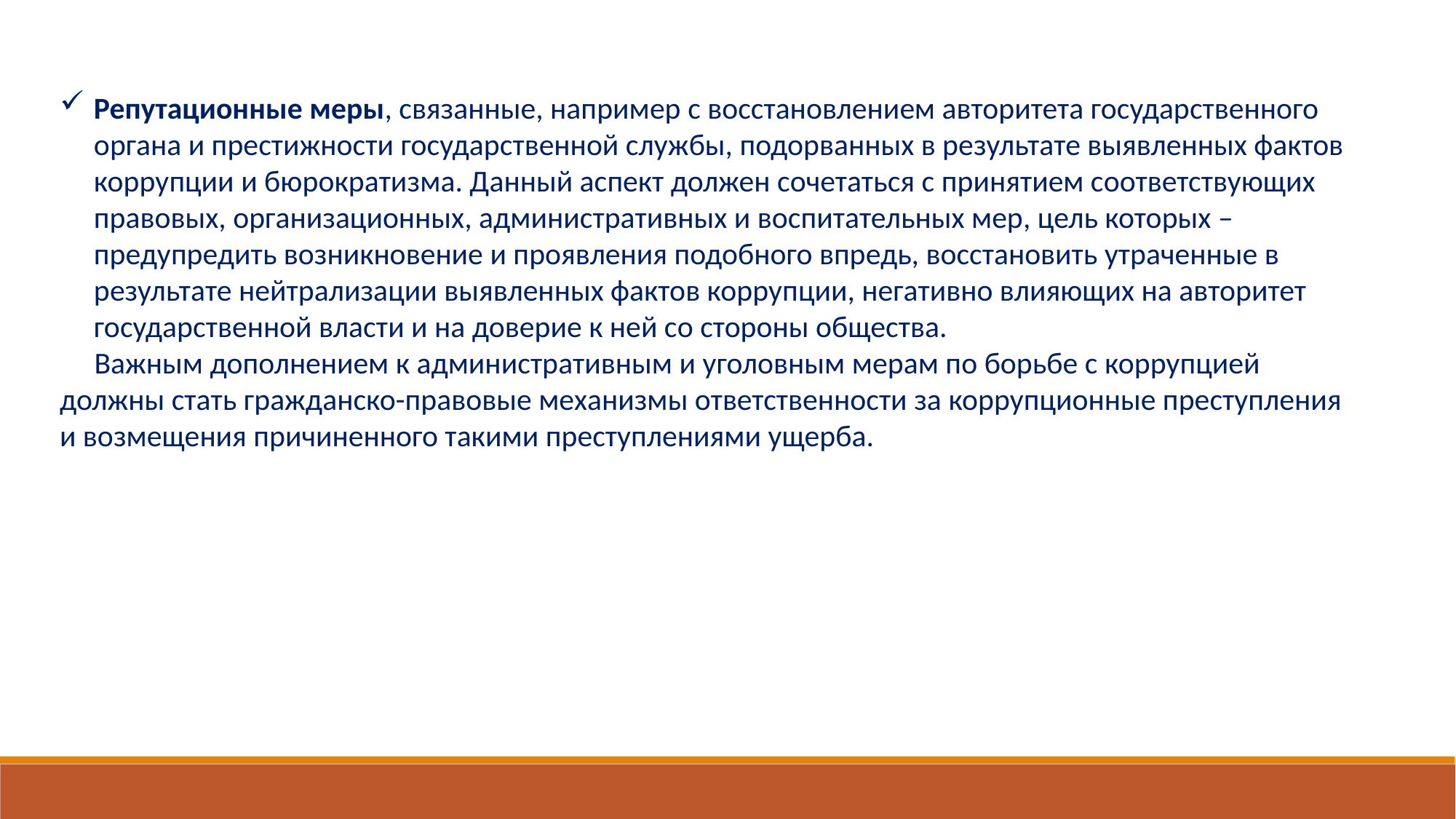

Репутационные меры, связанные, например с восстановлением авторитета государственного органа и престижности государственной службы, подорванных в результате выявленных фактов коррупции и бюрократизма. Данный аспект должен сочетаться с принятием соответствующих правовых, организационных, административных и воспитательных мер, цель которых – предупредить возникновение и проявления подобного впредь, восстановить утраченные в результате нейтрализации выявленных фактов коррупции, негативно влияющих на авторитет государственной власти и на доверие к ней со стороны общества.
     Важным дополнением к административным и уголовным мерам по борьбе с коррупцией должны стать гражданско-правовые механизмы ответственности за коррупционные преступления и возмещения причиненного такими преступлениями ущерба.